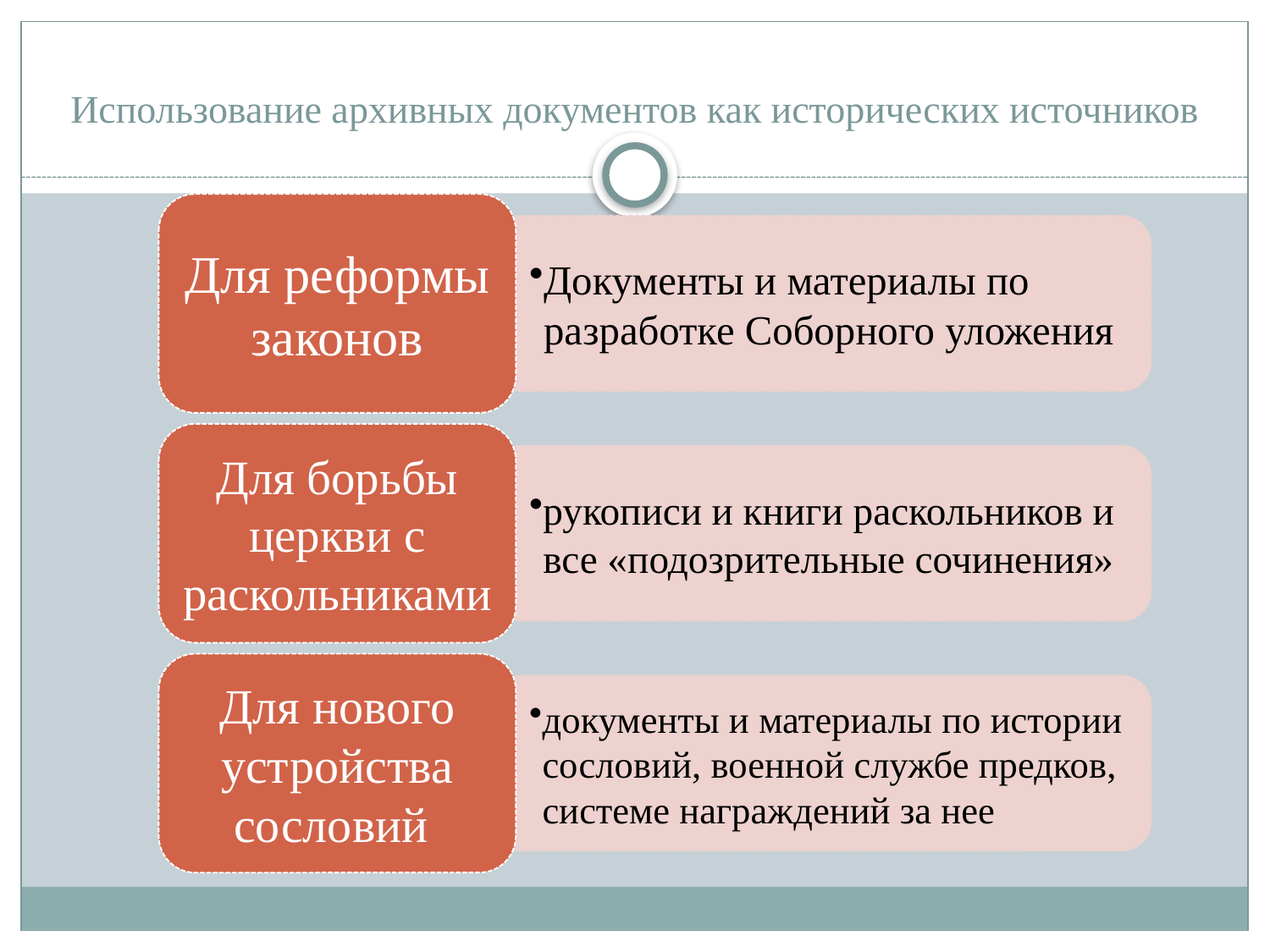

# Использование архивных документов как исторических источников
Для нового устройства сословий
документы и материалы по истории сословий, военной службе предков, системе награждений за нее
Для реформы законов
Документы и материалы по разработке Соборного уложения